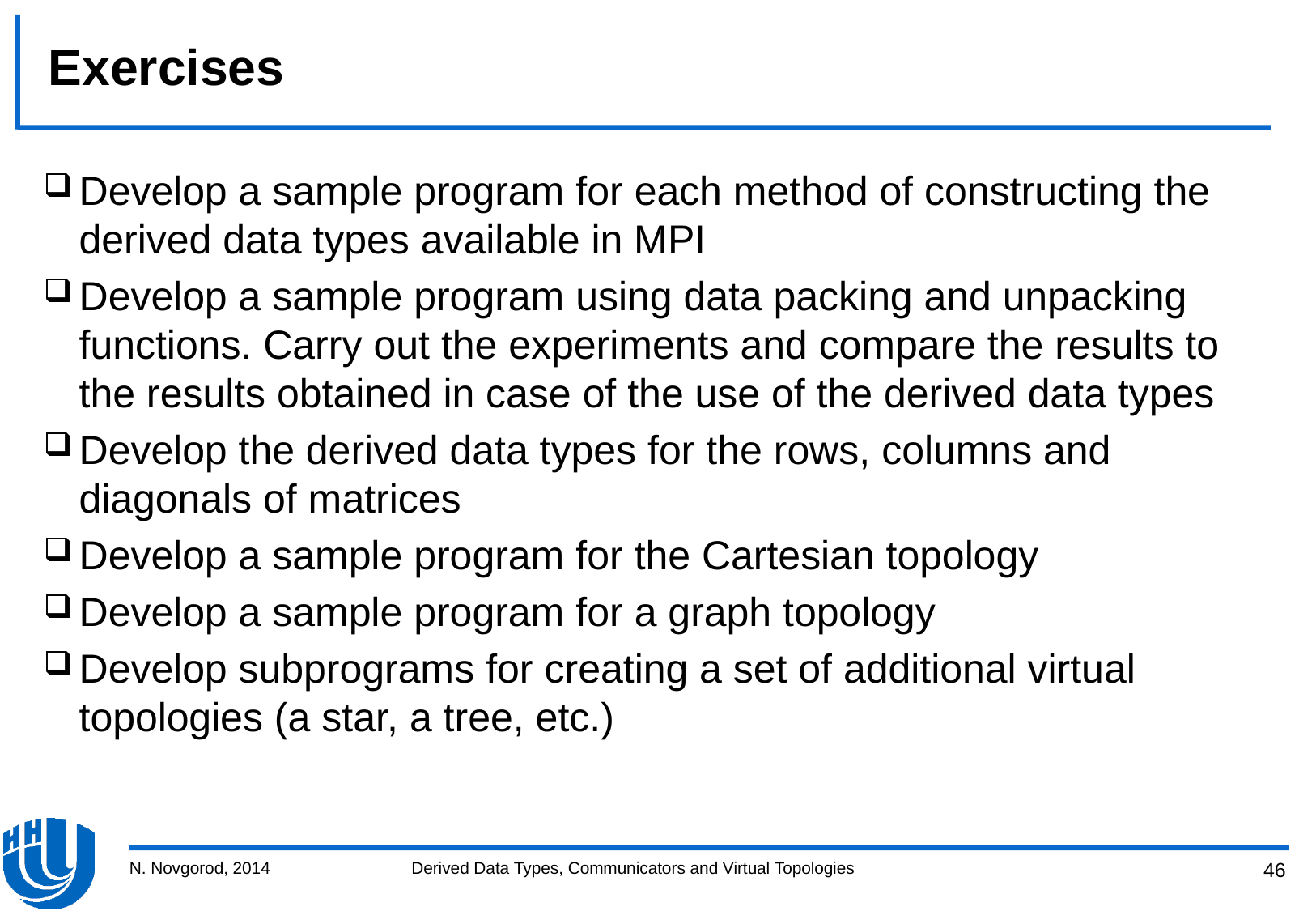

# Exercises
Develop a sample program for each method of constructing the derived data types available in MPI
Develop a sample program using data packing and unpacking functions. Carry out the experiments and compare the results to the results obtained in case of the use of the derived data types
Develop the derived data types for the rows, columns and diagonals of matrices
Develop a sample program for the Cartesian topology
Develop a sample program for a graph topology
Develop subprograms for creating a set of additional virtual topologies (a star, a tree, etc.)

N. Novgorod, 2014
Derived Data Types, Communicators and Virtual Topologies
46